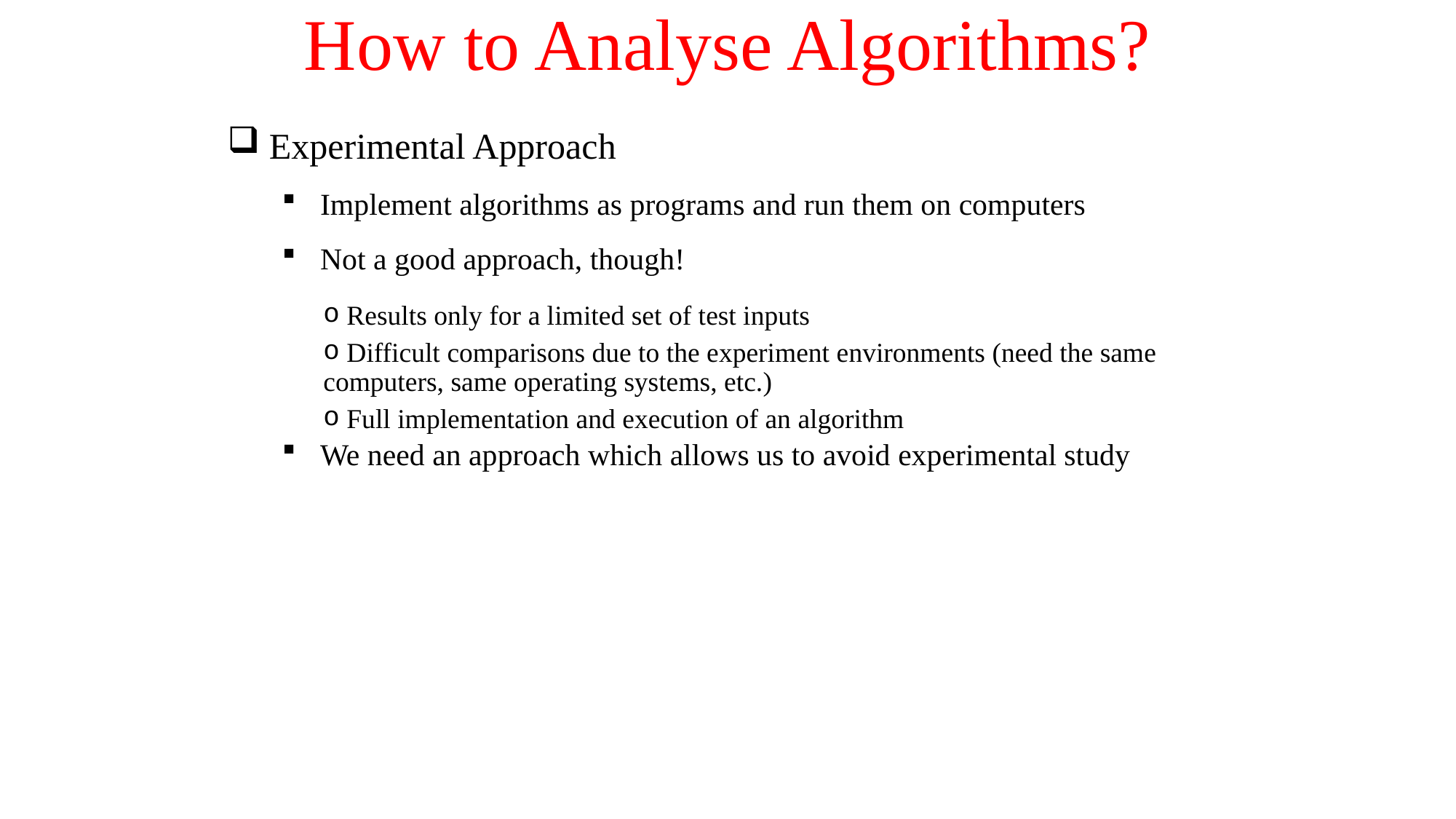

# How to Analyse Algorithms?
 Experimental Approach
 Implement algorithms as programs and run them on computers
 Not a good approach, though!
 Results only for a limited set of test inputs
 Difficult comparisons due to the experiment environments (need the same computers, same operating systems, etc.)
 Full implementation and execution of an algorithm
 We need an approach which allows us to avoid experimental study